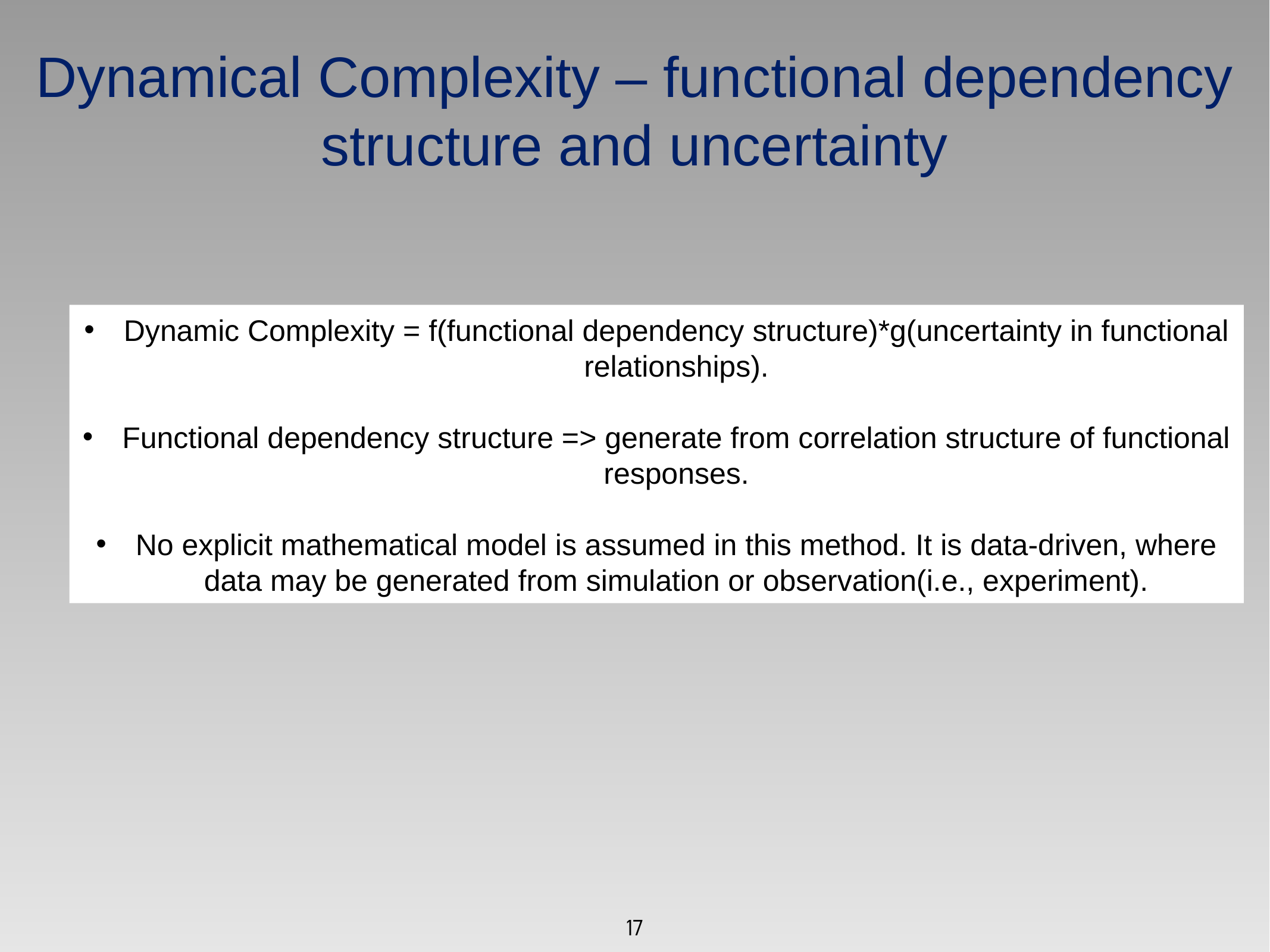

# Dynamical Complexity – functional dependency structure and uncertainty
Dynamic Complexity = f(functional dependency structure)*g(uncertainty in functional relationships).

Functional dependency structure => generate from correlation structure of functional responses.

No explicit mathematical model is assumed in this method. It is data-driven, where data may be generated from simulation or observation(i.e., experiment).
17